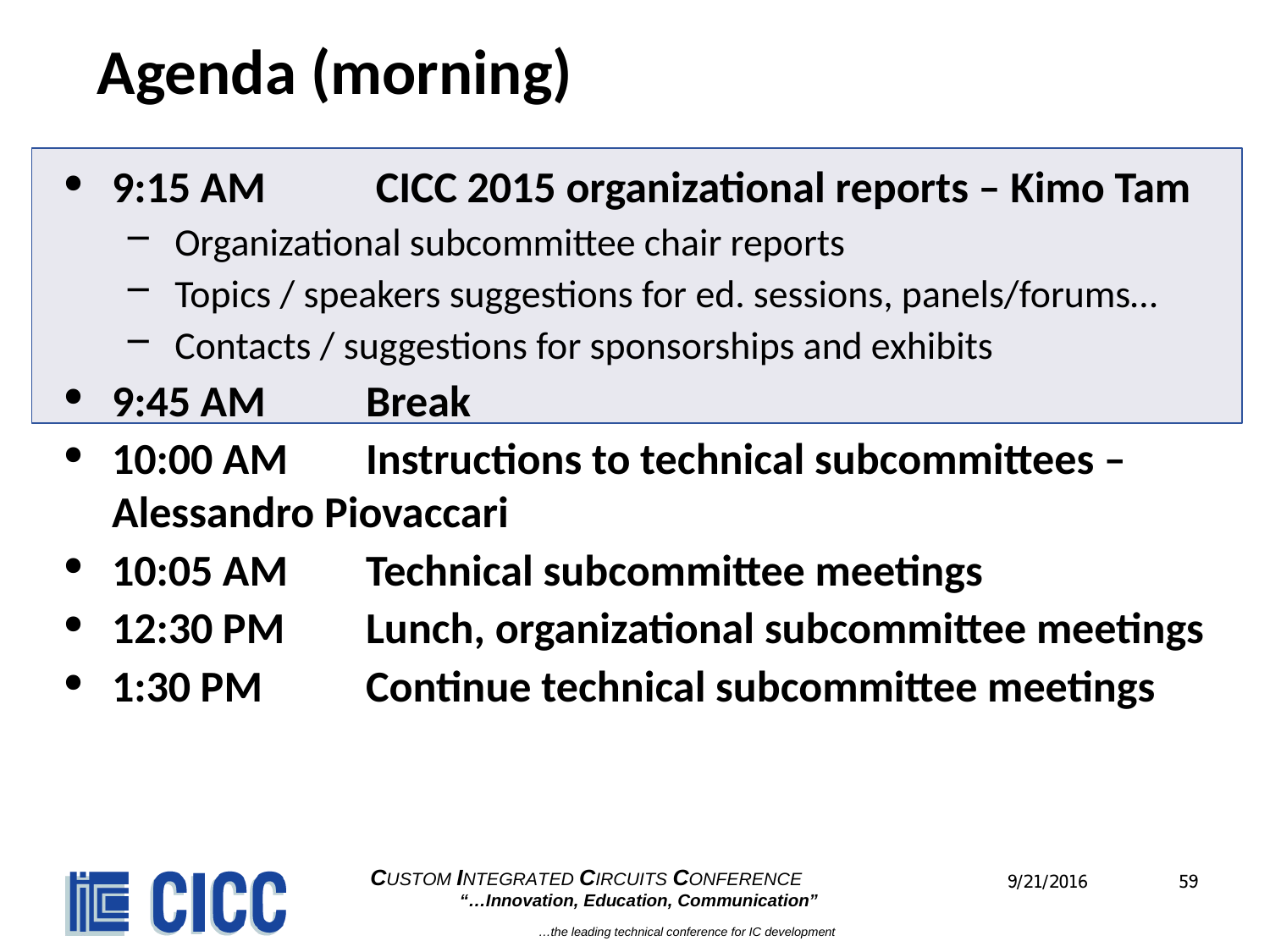

# Agenda (morning)

9:15 AM	 CICC 2015 organizational reports – Kimo Tam
Organizational subcommittee chair reports
Topics / speakers suggestions for ed. sessions, panels/forums…
Contacts / suggestions for sponsorships and exhibits
9:45 AM	Break
10:00 AM	Instructions to technical subcommittees – Alessandro Piovaccari
10:05 AM	Technical subcommittee meetings
12:30 PM	Lunch, organizational subcommittee meetings
1:30 PM	Continue technical subcommittee meetings